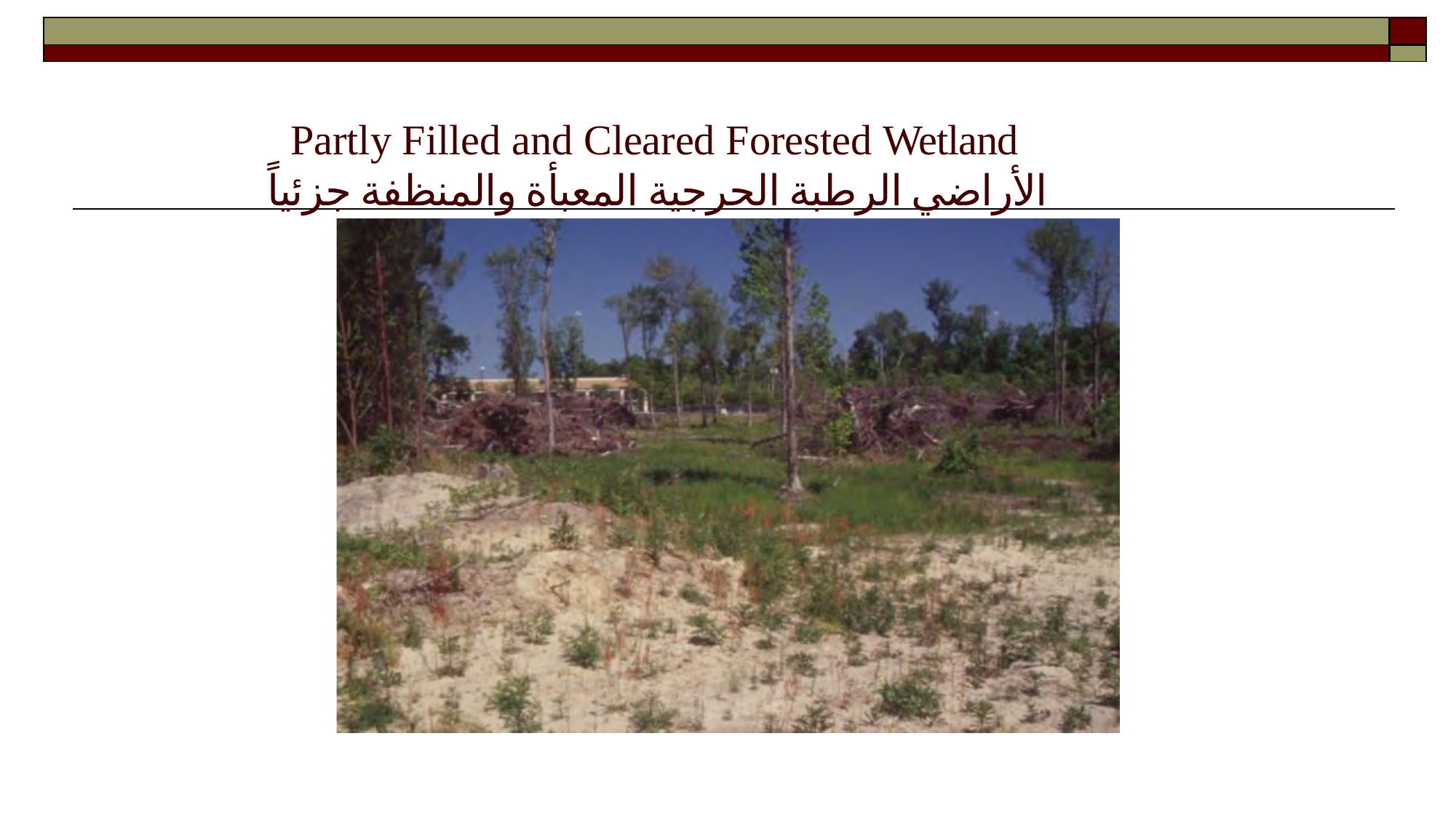

|  |  |
| --- | --- |
|  |  |
# Partly Filled and Cleared Forested Wetland الأراضي الرطبة الحرجية المعبأة والمنظفة جزئياً